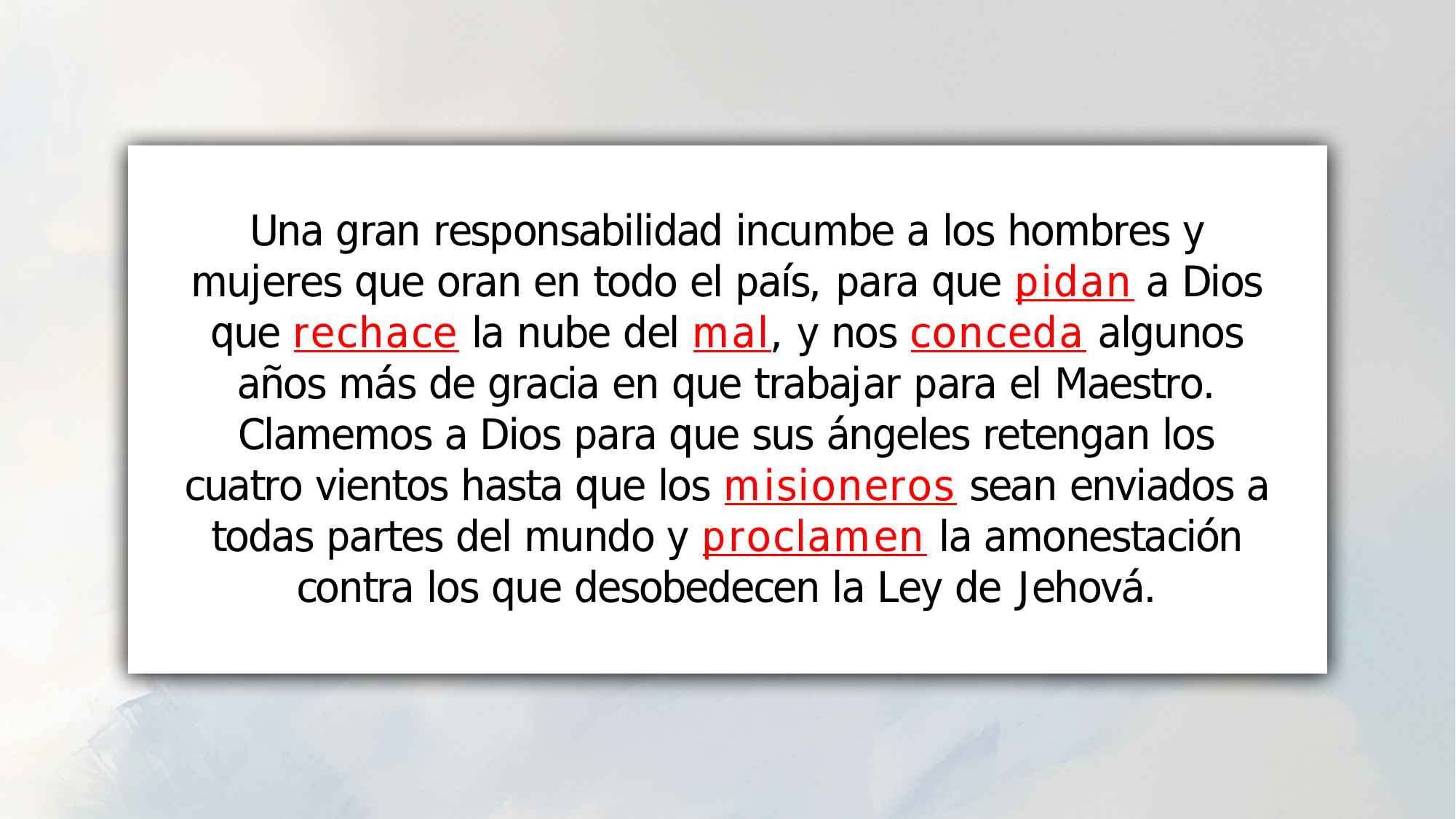

Una gran responsabilidad incumbe a los hombres y mujeres que oran en todo el país, para que pidan a Dios que rechace la nube del mal, y nos conceda algunos años más de gracia en que trabajar para el Maestro. Clamemos a Dios para que sus ángeles retengan los cuatro vientos hasta que los misioneros sean enviados a todas partes del mundo y proclamen la amonestación contra los que desobedecen la Ley de Jehová.